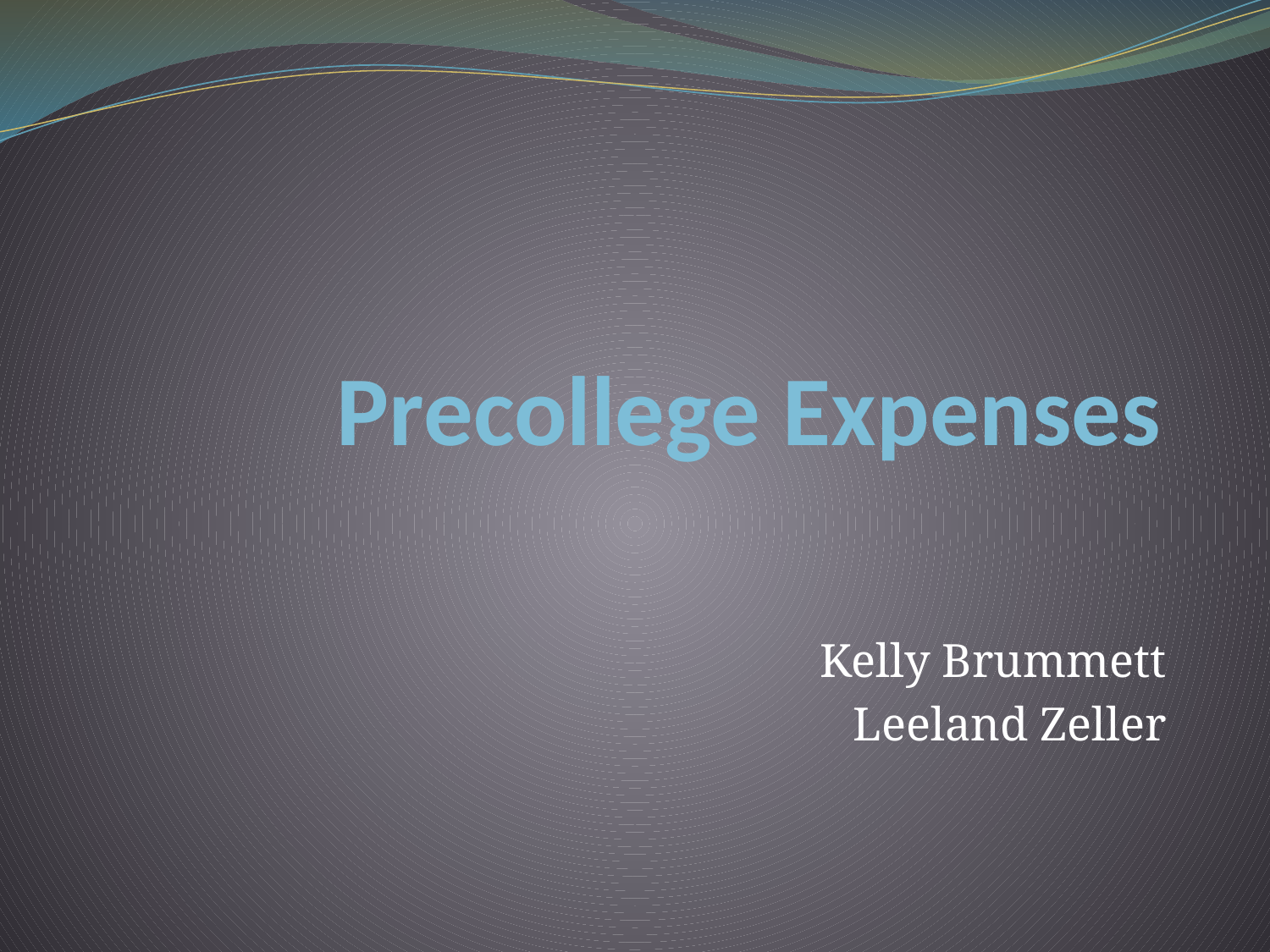

# Precollege Expenses

Kelly Brummett
Leeland Zeller